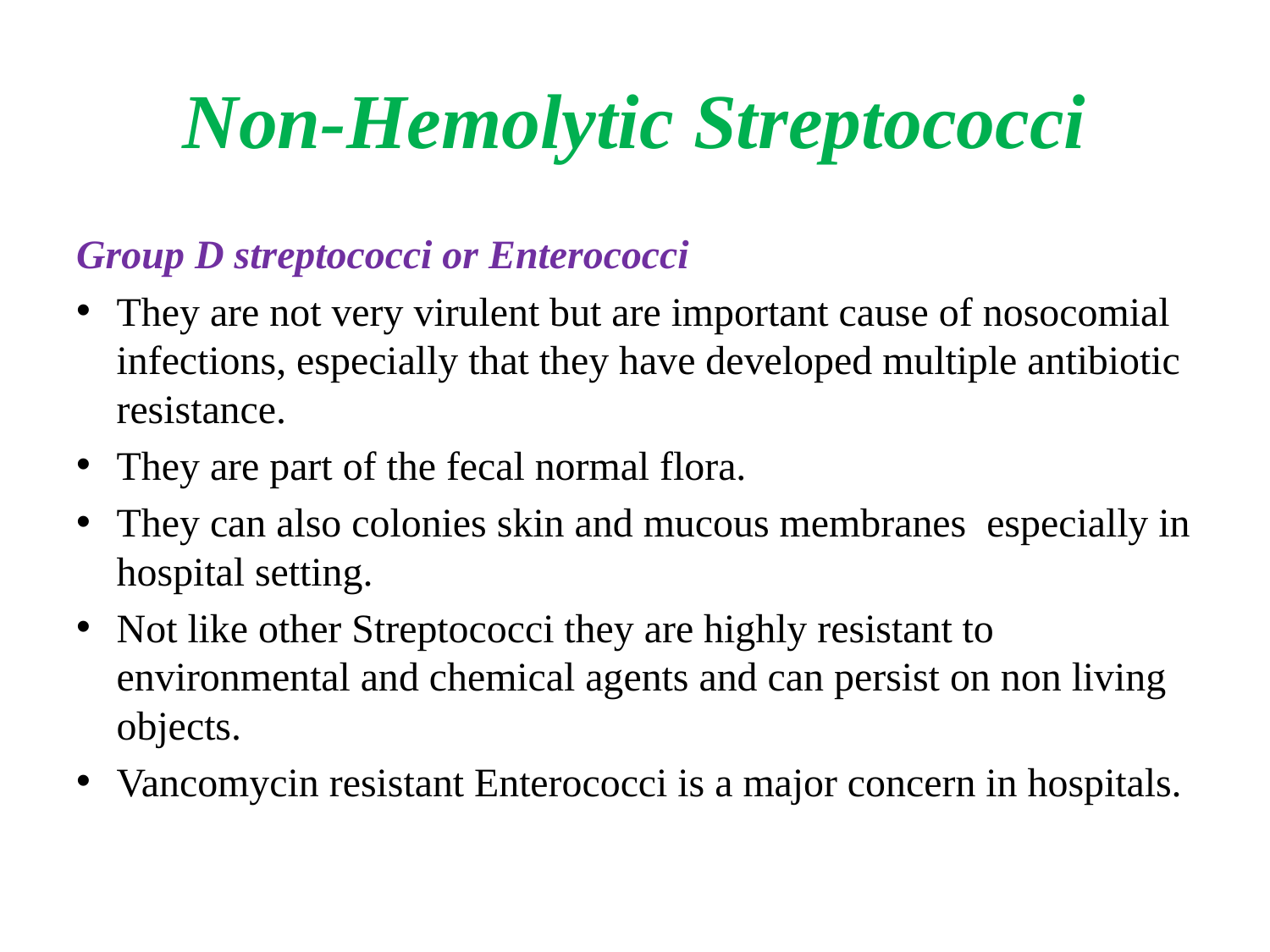

# Non-Hemolytic Streptococci
Group D streptococci or Enterococci
They are not very virulent but are important cause of nosocomial infections, especially that they have developed multiple antibiotic resistance.
They are part of the fecal normal flora.
They can also colonies skin and mucous membranes  especially in hospital setting.
Not like other Streptococci they are highly resistant to environmental and chemical agents and can persist on non living objects.
Vancomycin resistant Enterococci is a major concern in hospitals.